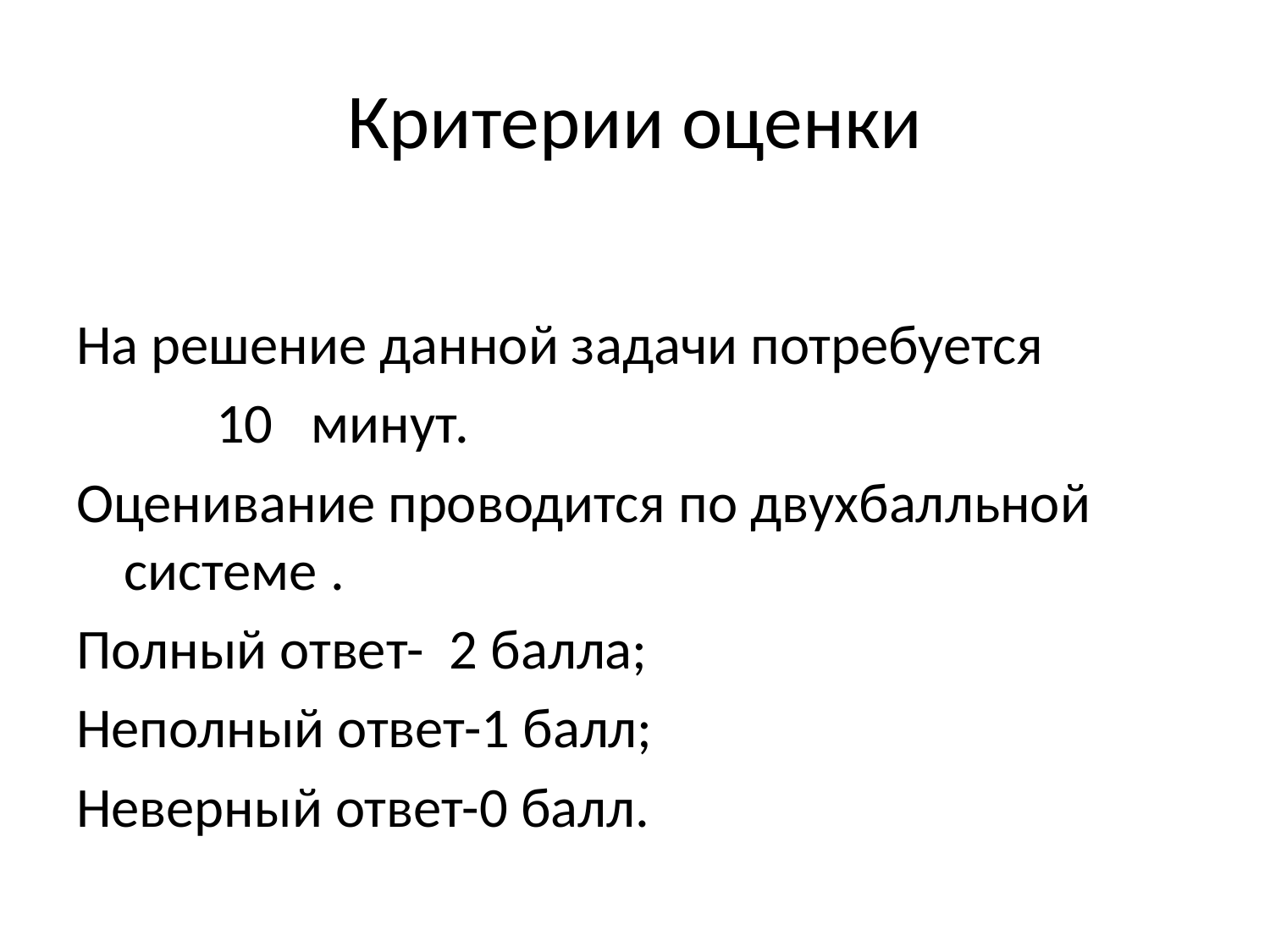

# Критерии оценки

На решение данной задачи потребуется
           10   минут.
Оценивание проводится по двухбалльной системе .
Полный ответ-  2 балла;
Неполный ответ-1 балл;
Неверный ответ-0 балл.